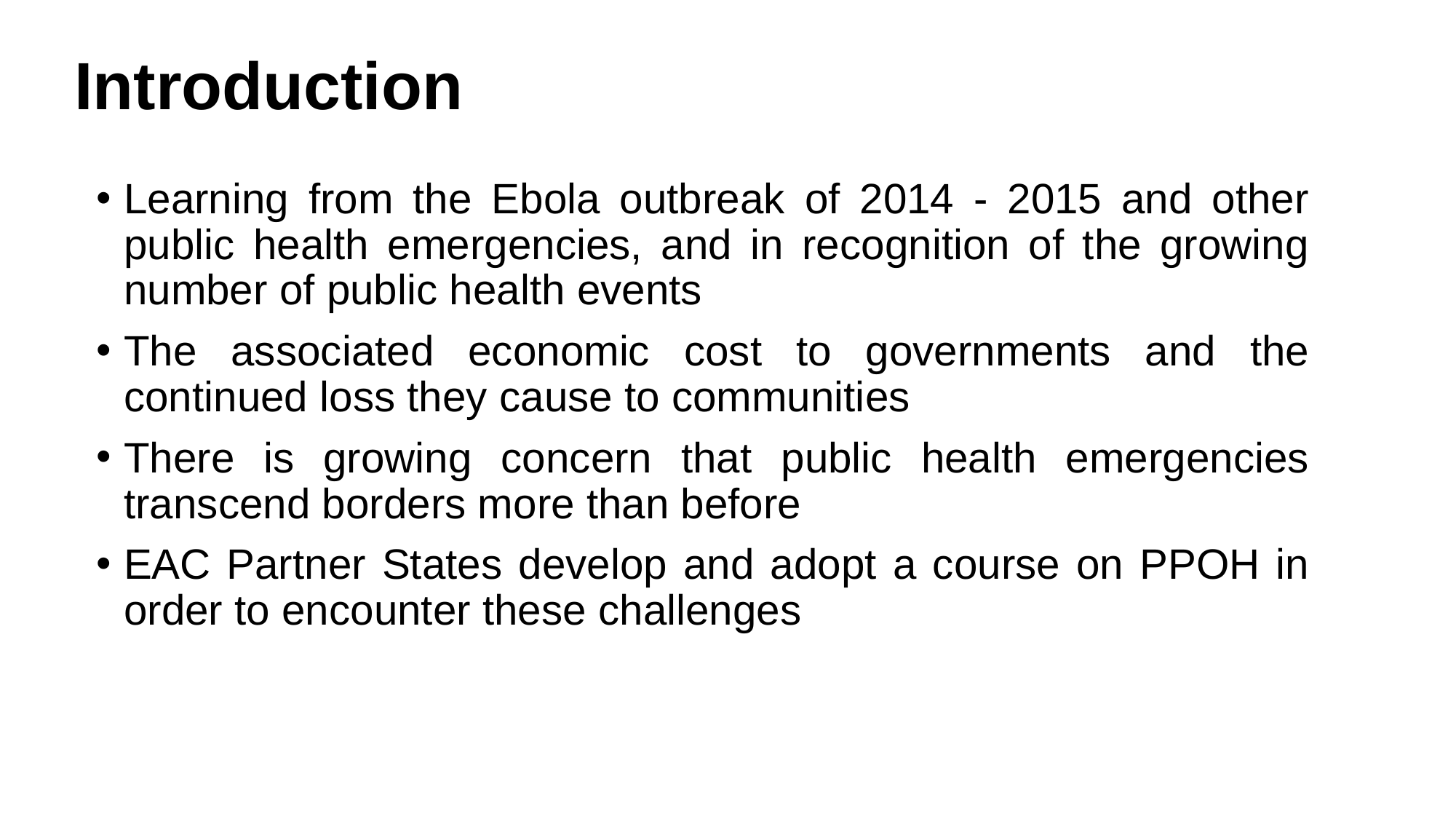

# Introduction
Learning from the Ebola outbreak of 2014 - 2015 and other public health emergencies, and in recognition of the growing number of public health events
The associated economic cost to governments and the continued loss they cause to communities
There is growing concern that public health emergencies transcend borders more than before
EAC Partner States develop and adopt a course on PPOH in order to encounter these challenges